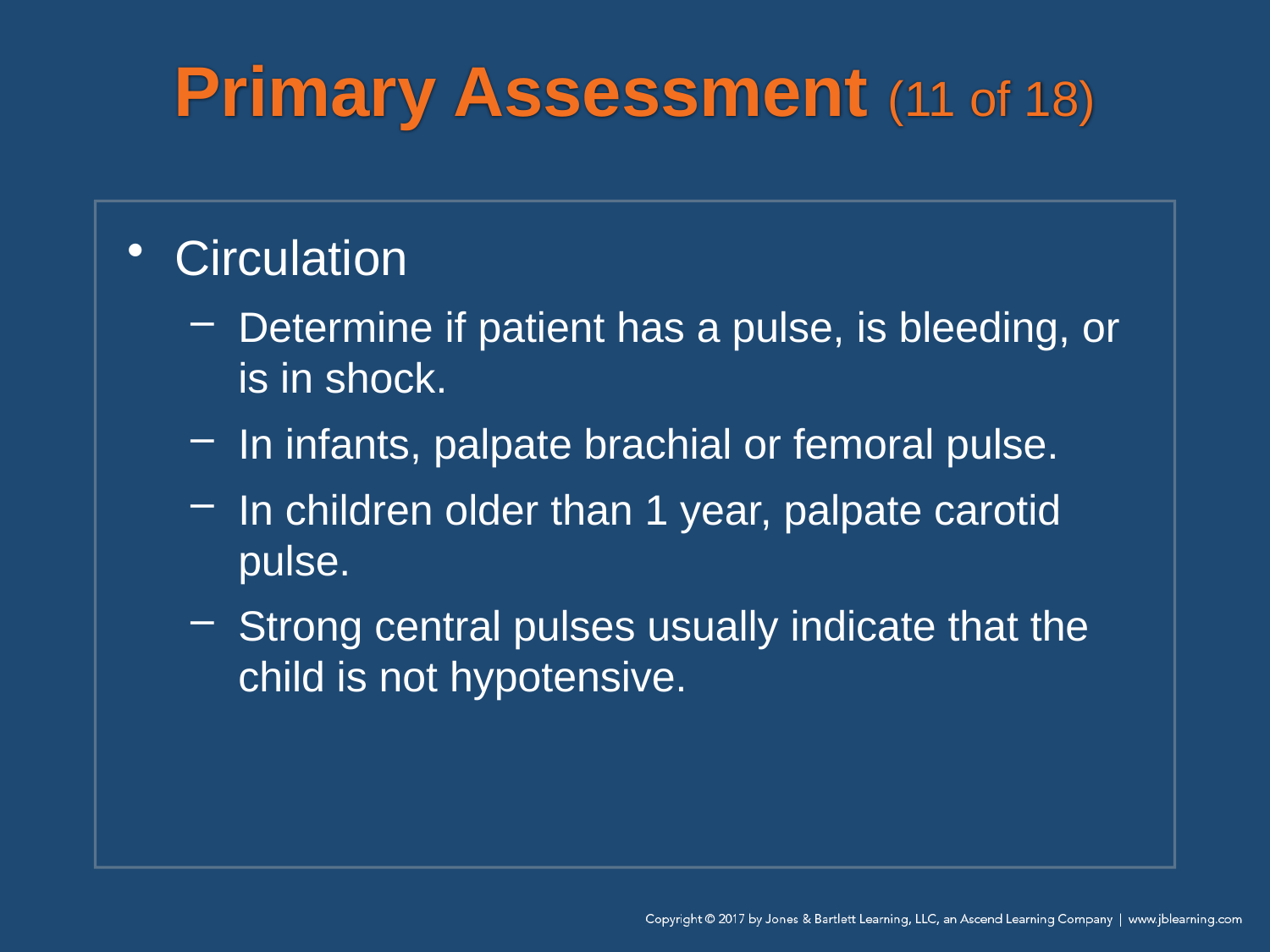

# Primary Assessment (11 of 18)
Circulation
Determine if patient has a pulse, is bleeding, or is in shock.
In infants, palpate brachial or femoral pulse.
In children older than 1 year, palpate carotid pulse.
Strong central pulses usually indicate that the child is not hypotensive.